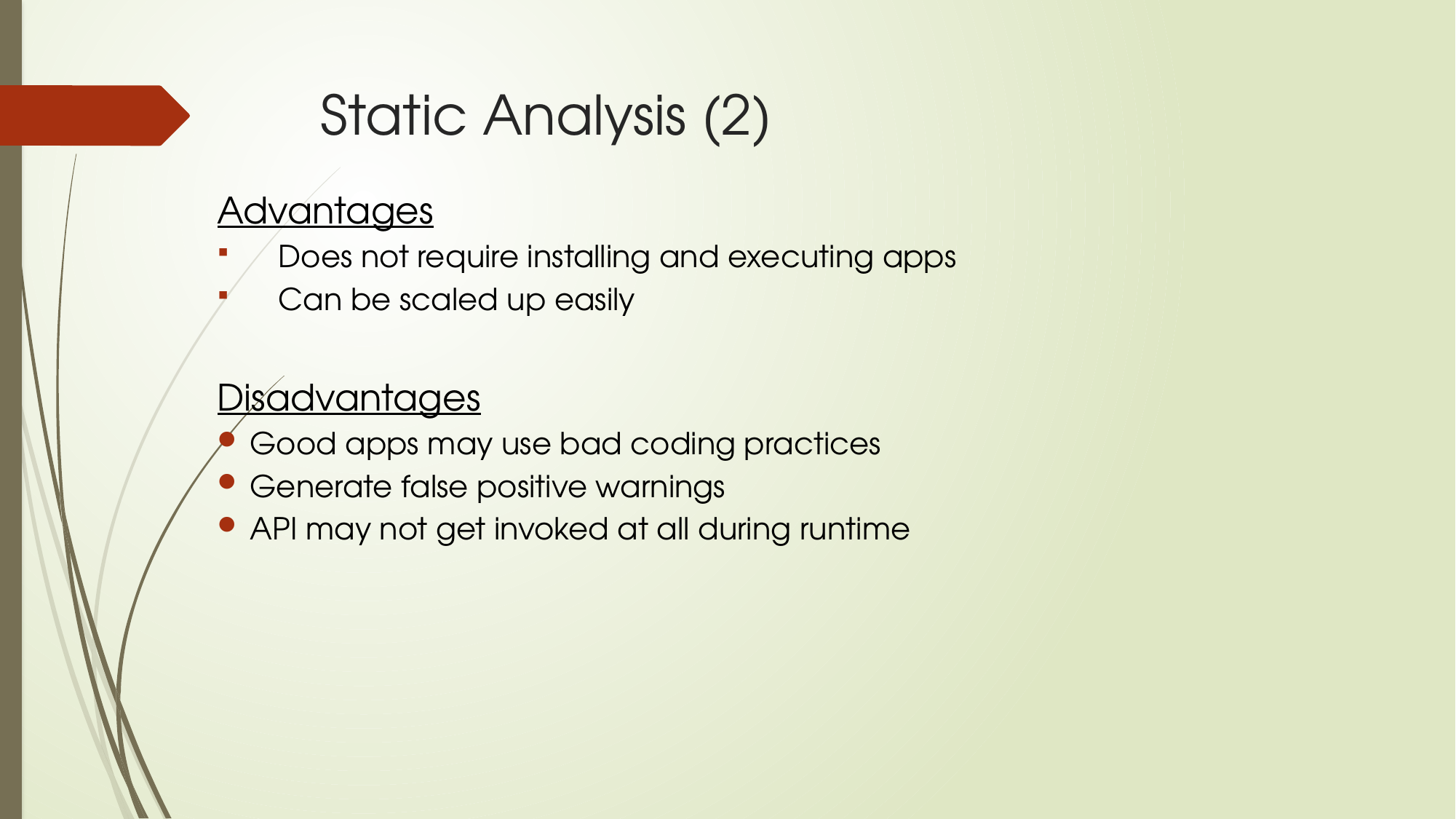

# Static Analysis (2)
Advantages
Does not require installing and executing apps
Can be scaled up easily

Disadvantages
Good apps may use bad coding practices
Generate false positive warnings
API may not get invoked at all during runtime